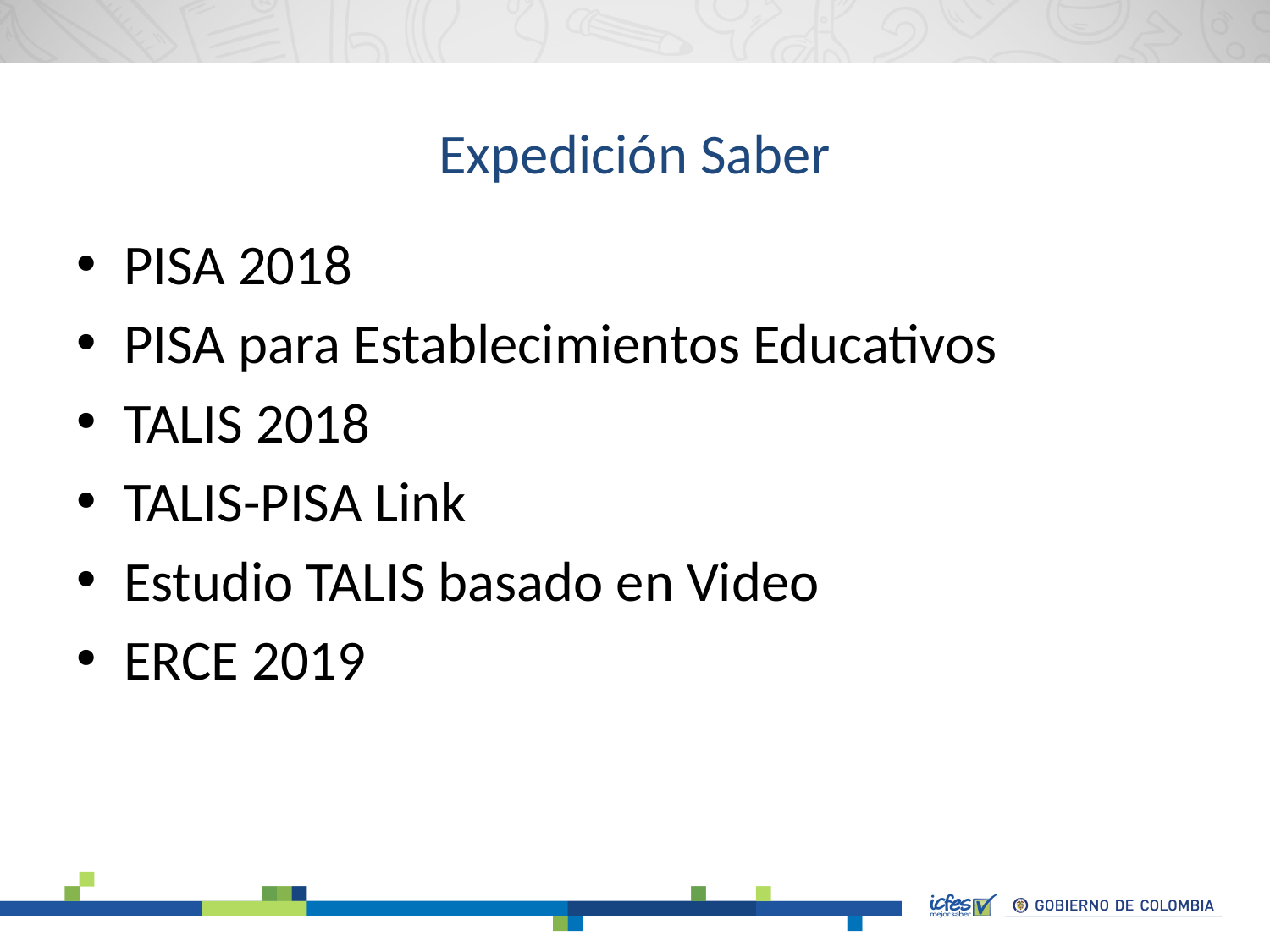

# Expedición Saber
PISA 2018
PISA para Establecimientos Educativos
TALIS 2018
TALIS-PISA Link
Estudio TALIS basado en Video
ERCE 2019